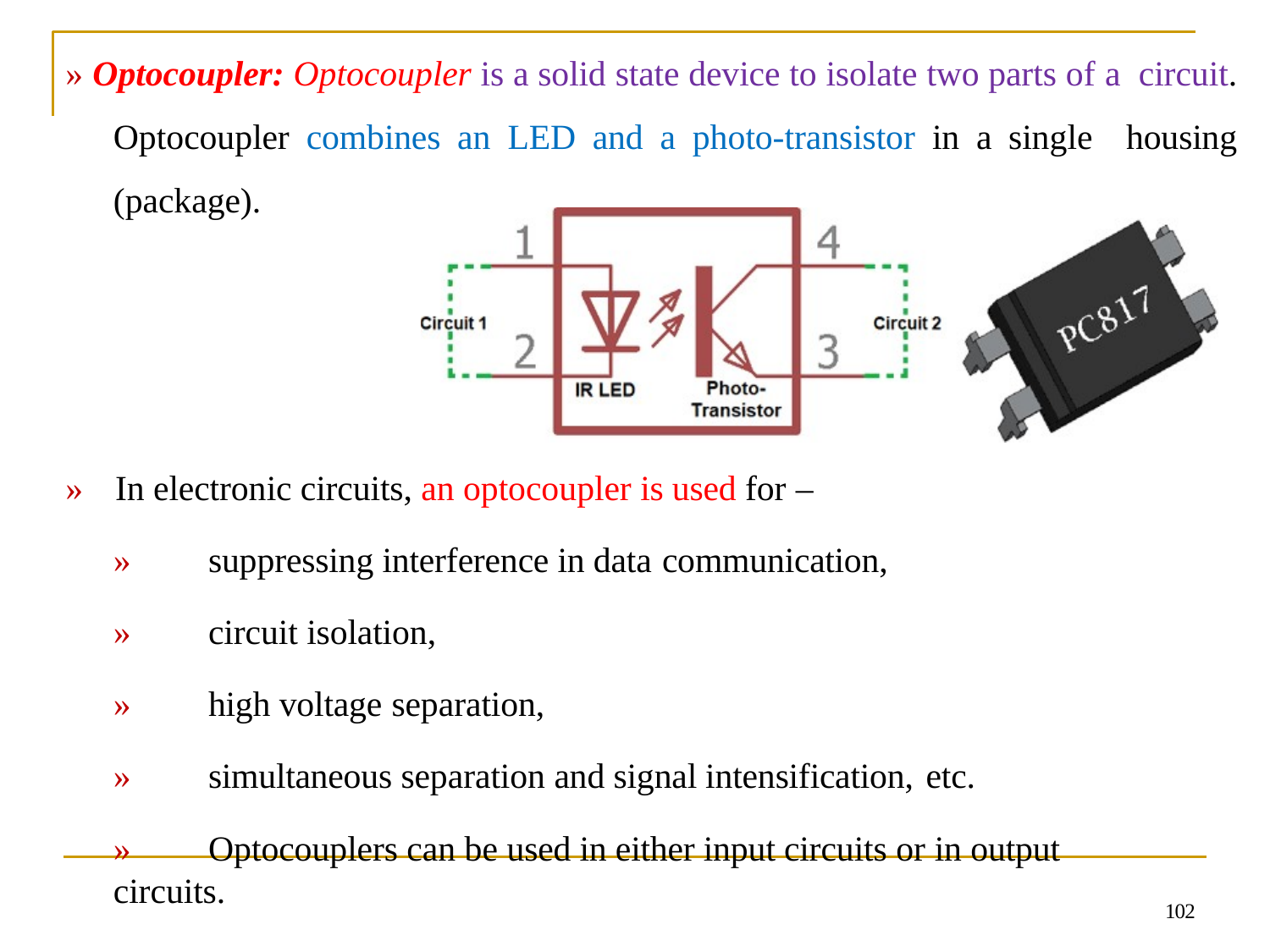

# » Optocoupler: Optocoupler is a solid state device to isolate two parts of a  circuit. Optocoupler combines an LED and a photo-transistor in a single  housing (package).

»	In electronic circuits, an optocoupler is used for –
»	suppressing interference in data communication,
»	circuit isolation,
»	high voltage separation,
»	simultaneous separation and signal intensification, etc.
»	Optocouplers can be used in either input circuits or in output circuits.

102